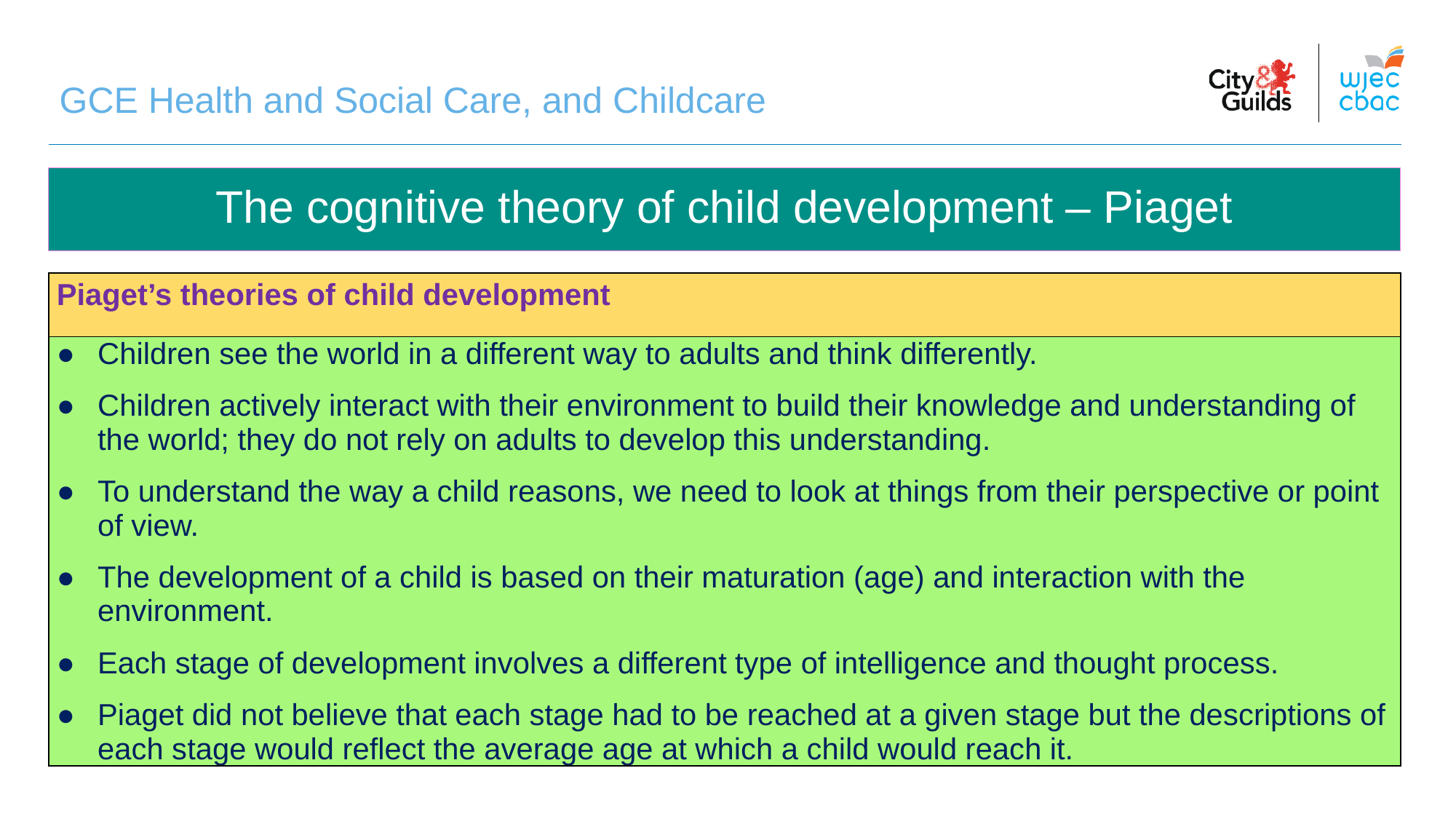

GCE Health and Social Care, and Childcare
# The cognitive theory of child development – Piaget
| Piaget’s theories of child development |
| --- |
| Children see the world in a different way to adults and think differently. Children actively interact with their environment to build their knowledge and understanding of the world; they do not rely on adults to develop this understanding. To understand the way a child reasons, we need to look at things from their perspective or point of view. The development of a child is based on their maturation (age) and interaction with the environment. Each stage of development involves a different type of intelligence and thought process. Piaget did not believe that each stage had to be reached at a given stage but the descriptions of each stage would reflect the average age at which a child would reach it. |